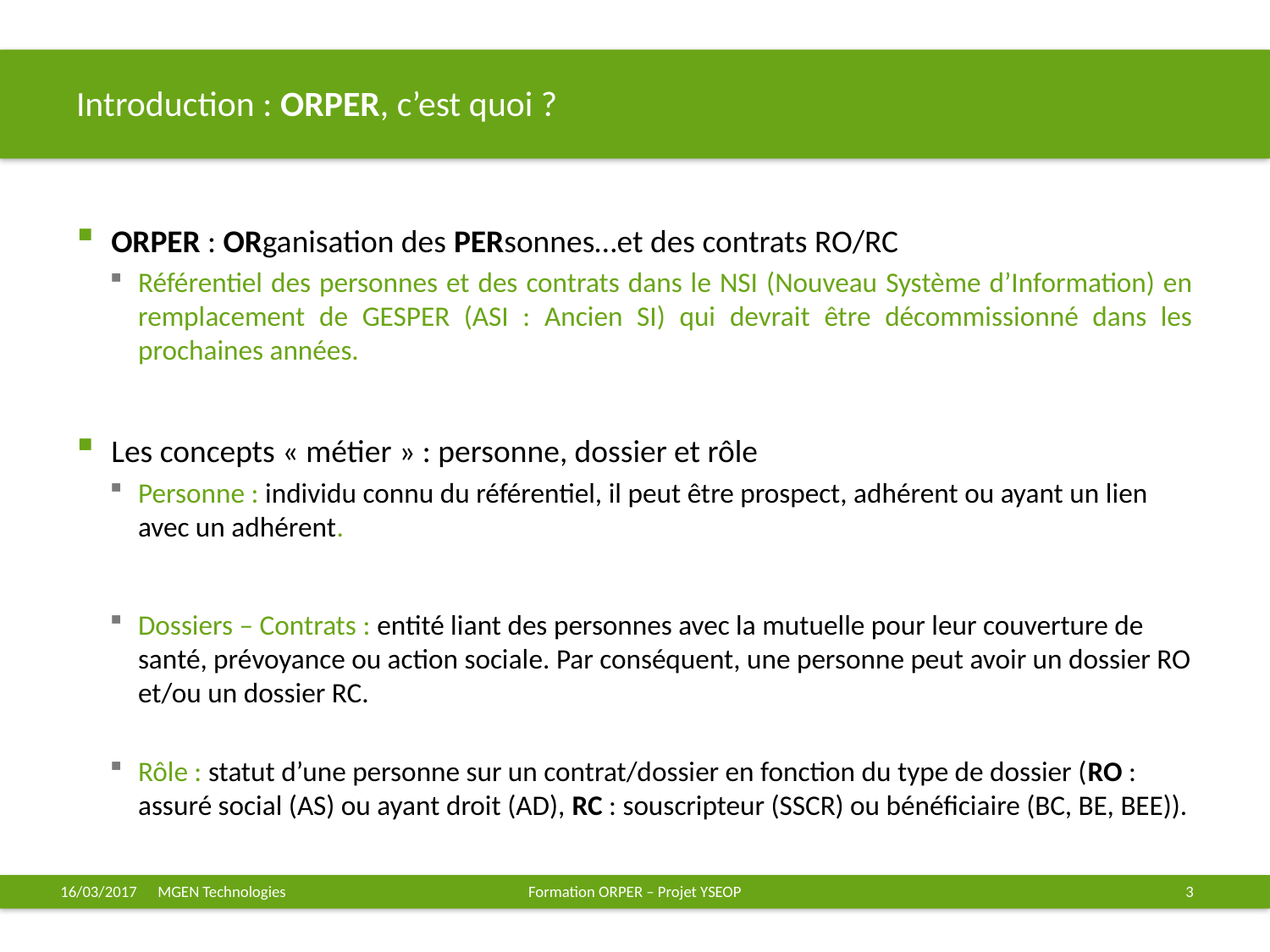

# Introduction : ORPER, c’est quoi ?
ORPER : ORganisation des PERsonnes…et des contrats RO/RC
Référentiel des personnes et des contrats dans le NSI (Nouveau Système d’Information) en remplacement de GESPER (ASI : Ancien SI) qui devrait être décommissionné dans les prochaines années.

Les concepts « métier » : personne, dossier et rôle
Personne : individu connu du référentiel, il peut être prospect, adhérent ou ayant un lien avec un adhérent.

Dossiers – Contrats : entité liant des personnes avec la mutuelle pour leur couverture de santé, prévoyance ou action sociale. Par conséquent, une personne peut avoir un dossier RO et/ou un dossier RC.

Rôle : statut d’une personne sur un contrat/dossier en fonction du type de dossier (RO : assuré social (AS) ou ayant droit (AD), RC : souscripteur (SSCR) ou bénéficiaire (BC, BE, BEE)).

16/03/2017
Formation ORPER – Projet YSEOP
3